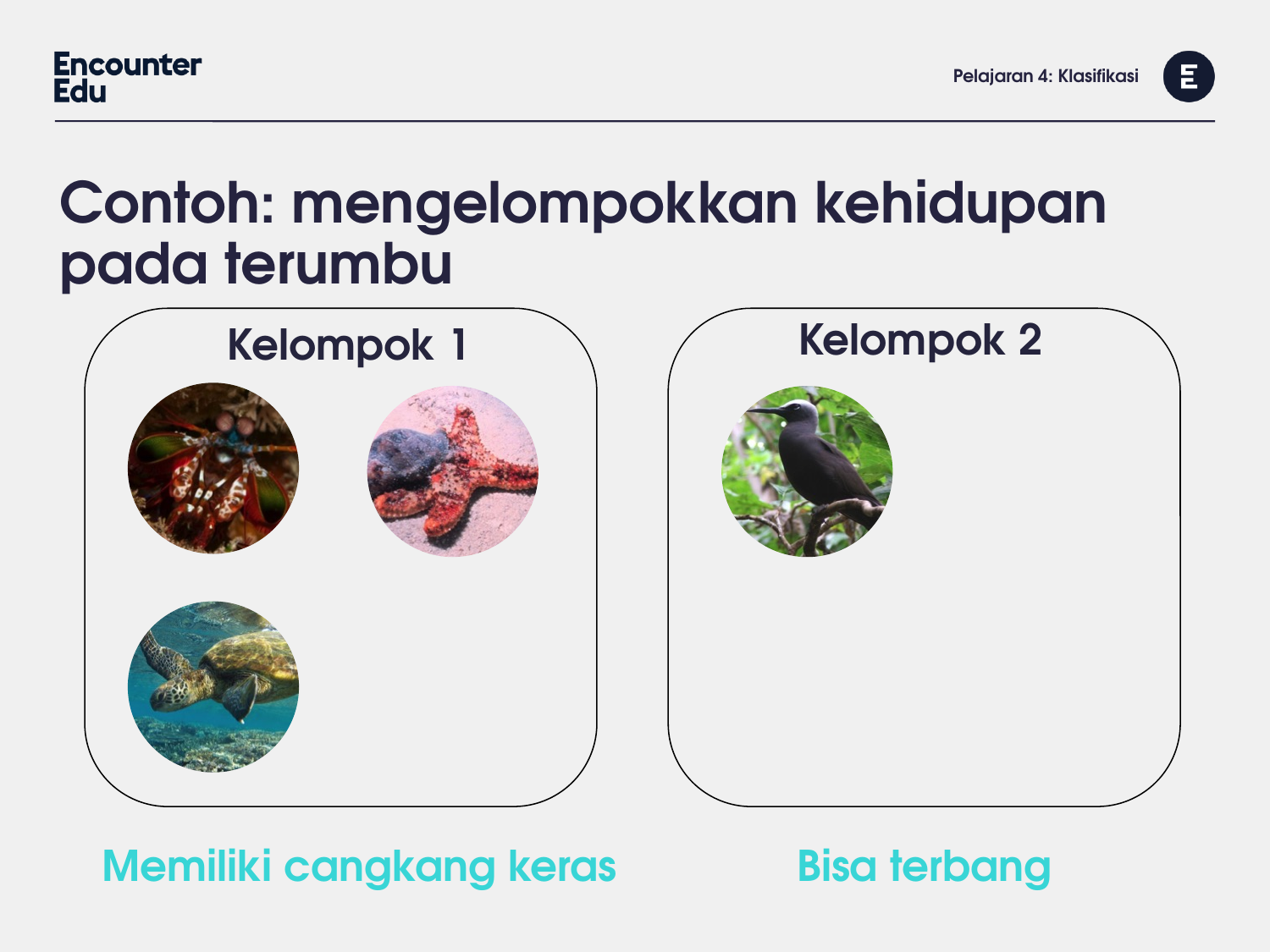

# Pelajaran 4: Klasifikasi
Contoh: mengelompokkan kehidupan pada terumbu
Kelompok 2

Kelompok 1

Memiliki cangkang keras
Bisa terbang